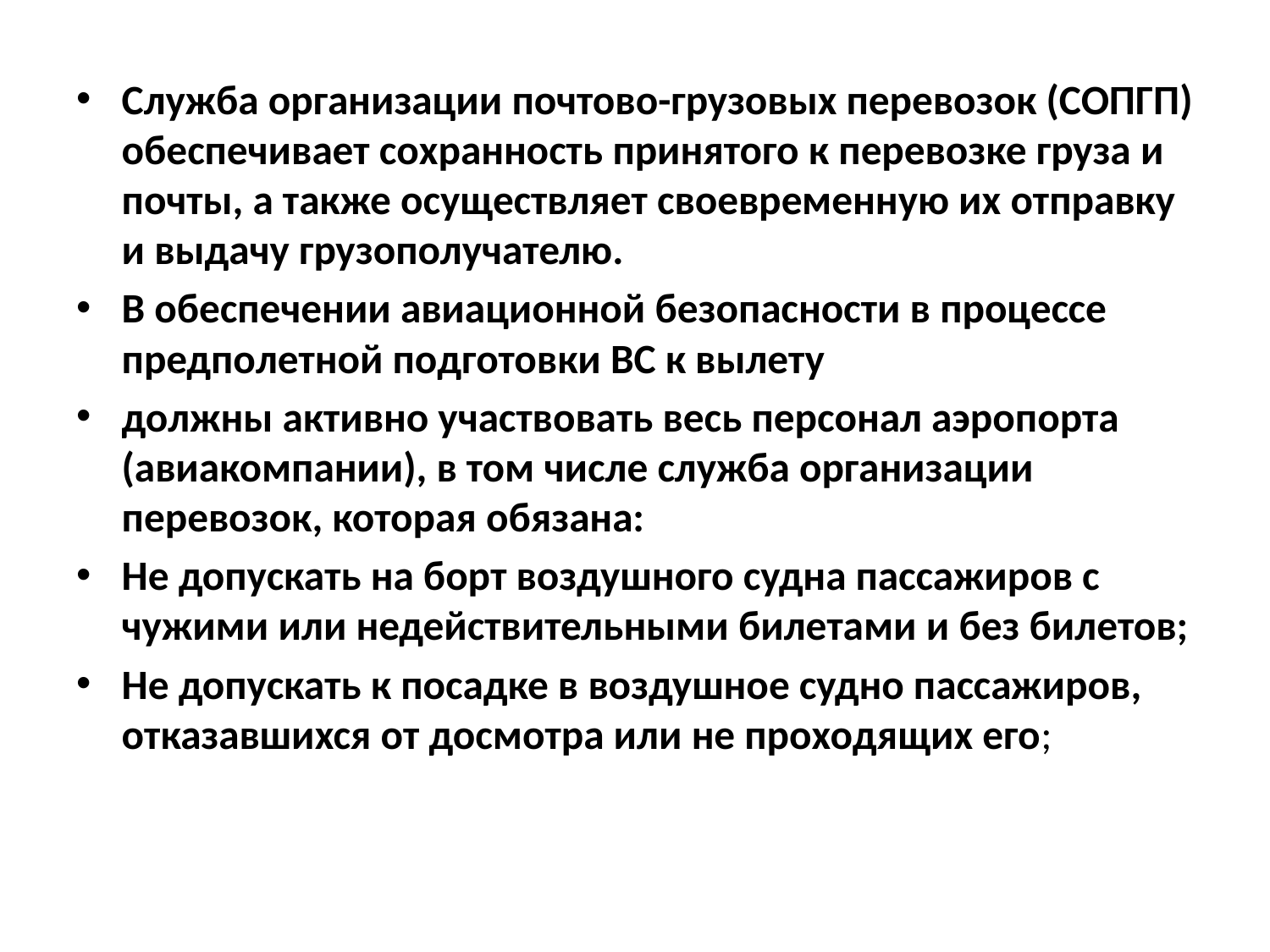

Служба организации почтово-грузовых перевозок (СОПГП) обеспечивает сохранность принятого к перевозке груза и почты, а также осуществляет своевременную их отправку и выдачу грузополучателю.
В обеспечении авиационной безопасности в процессе предполетной подготовки ВС к вылету
должны активно участвовать весь персонал аэропорта (авиакомпании), в том числе служба организации перевозок, которая обязана:
Не допускать на борт воздушного судна пассажиров с чужими или недействительными билетами и без билетов;
Не допускать к посадке в воздушное судно пассажиров, отказавшихся от досмотра или не проходящих его;